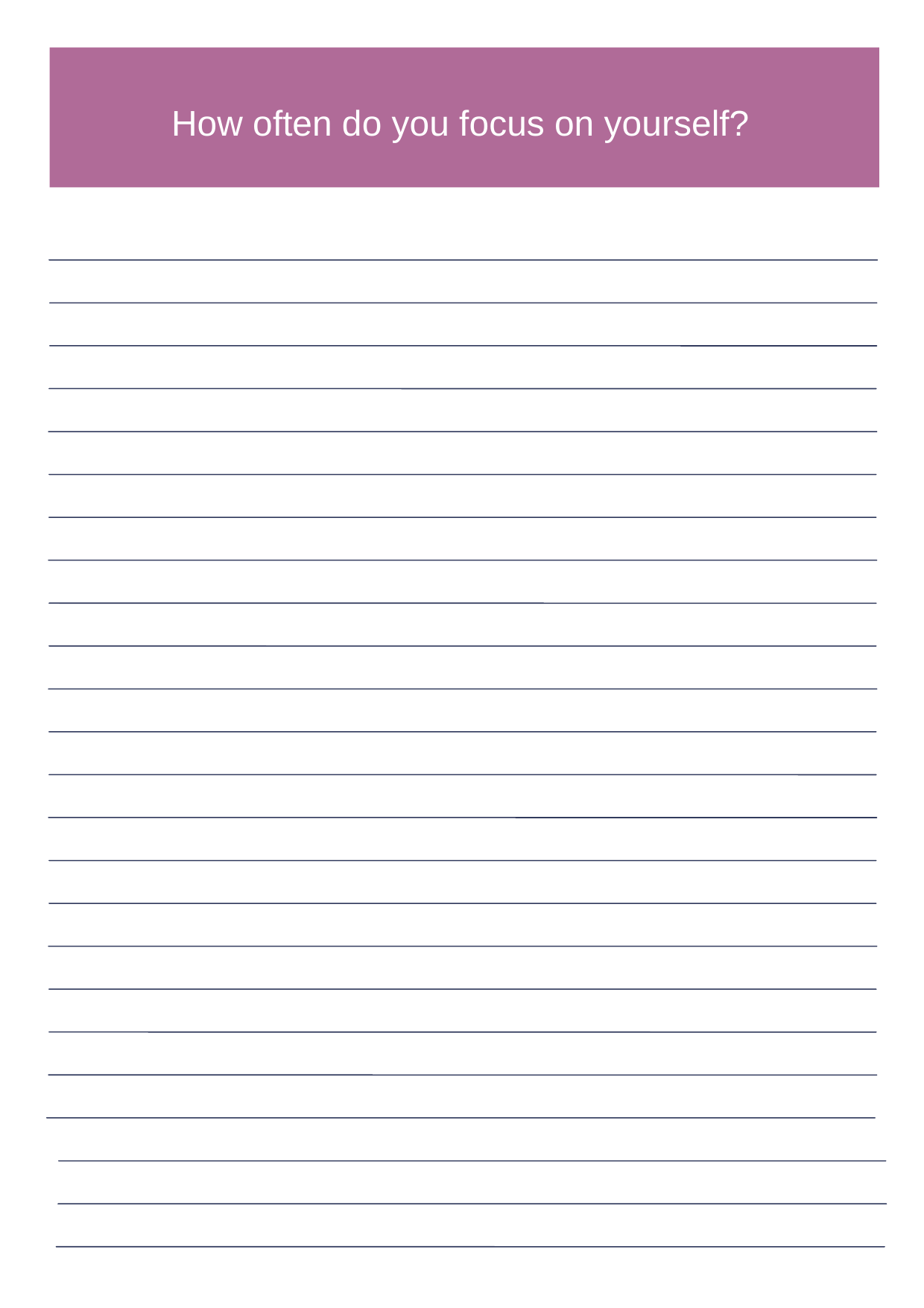

How often do you focus on yourself?